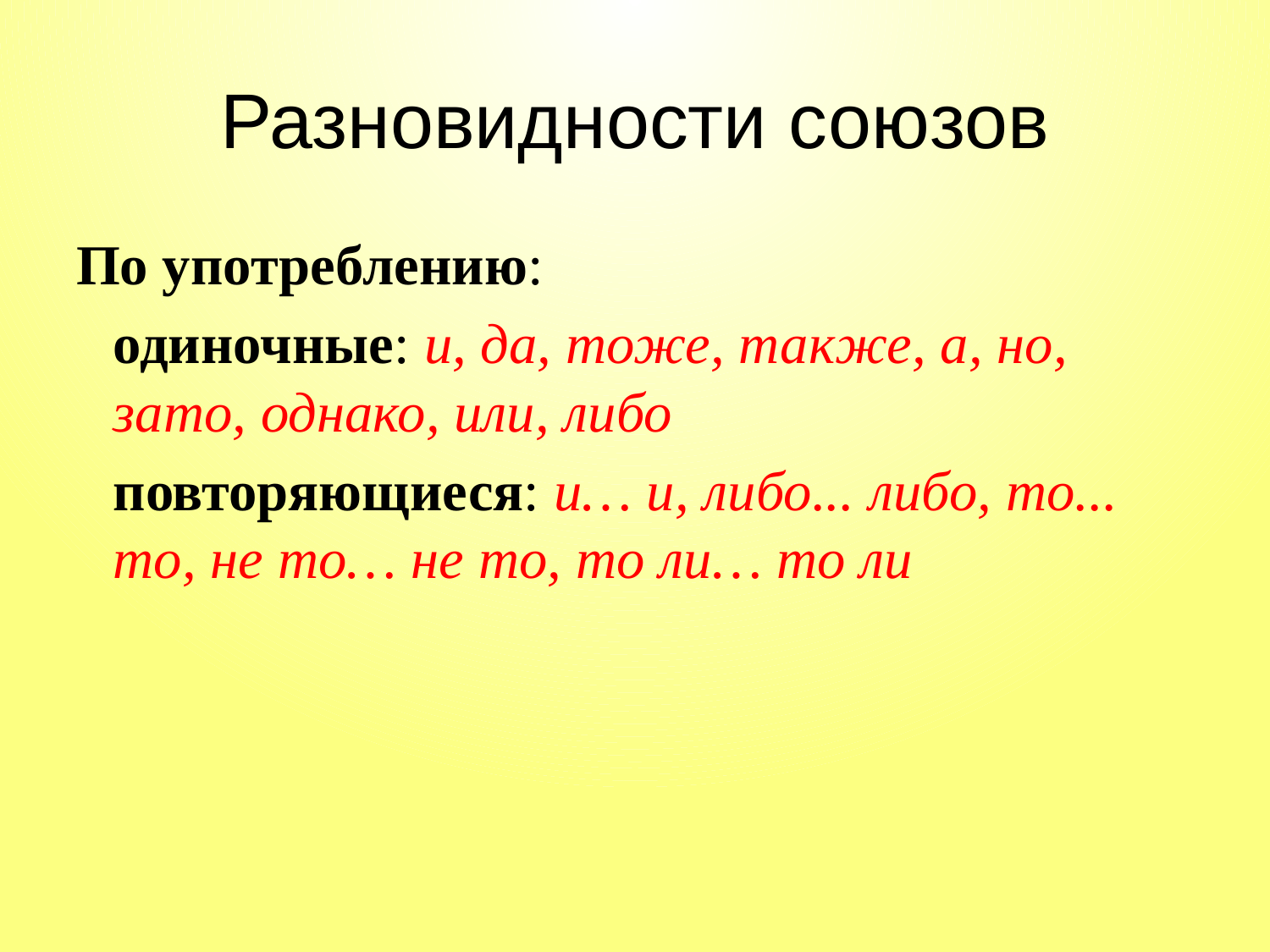

# Разновидности союзов
По употреблению:
одиночные: и, да, тоже, также, а, но, зато, однако, или, либо
повторяющиеся: и… и, либо... либо, то... то, не то… не то, то ли… то ли